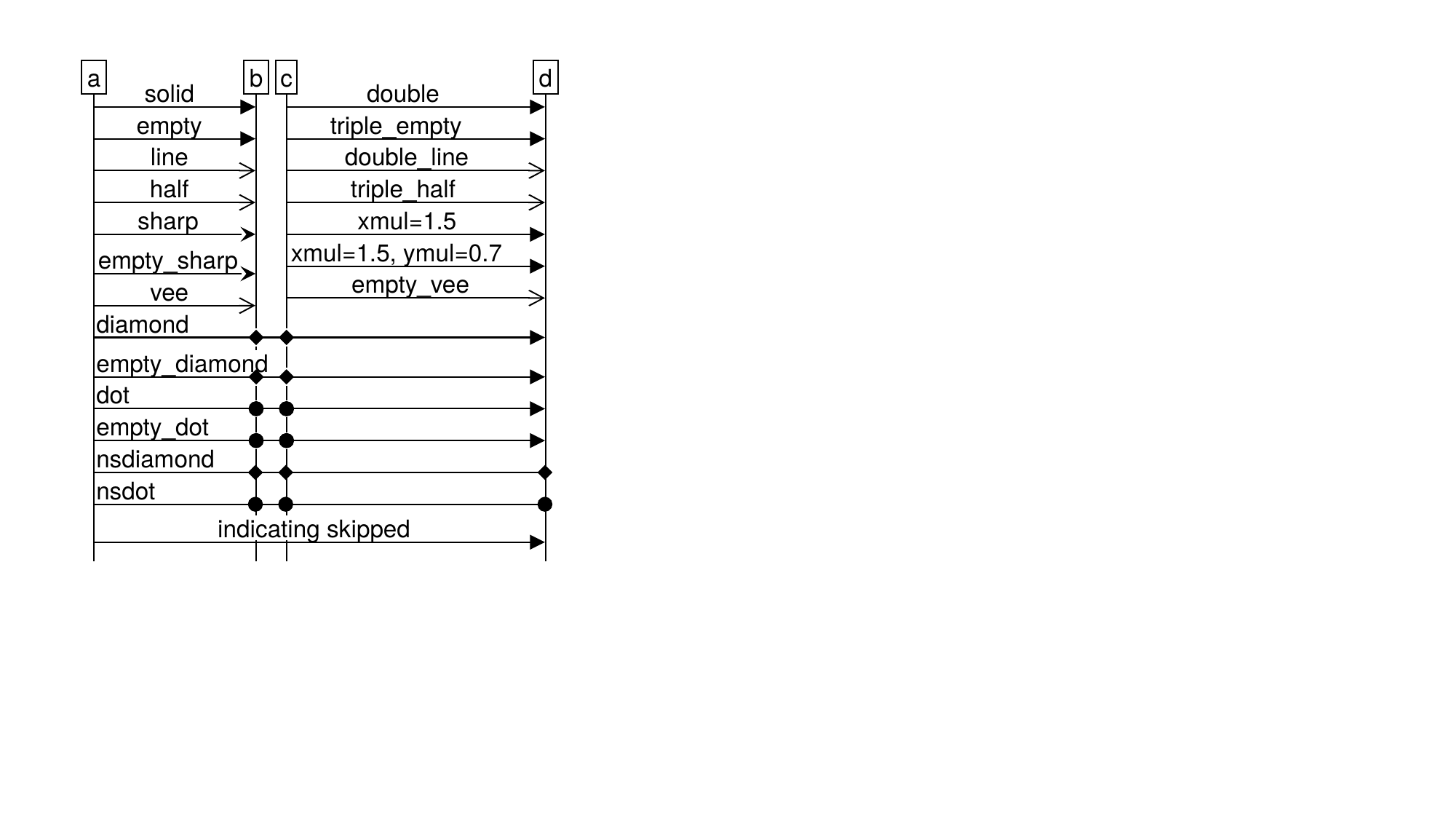

a
b
c
d
solid
double
empty
triple_empty
line
double_line
half
triple_half
sharp
xmul=1.5
xmul=1.5, ymul=0.7
empty_sharp
empty_vee
vee
diamond
empty_diamond
dot
empty_dot
nsdiamond
nsdot
indicating skipped